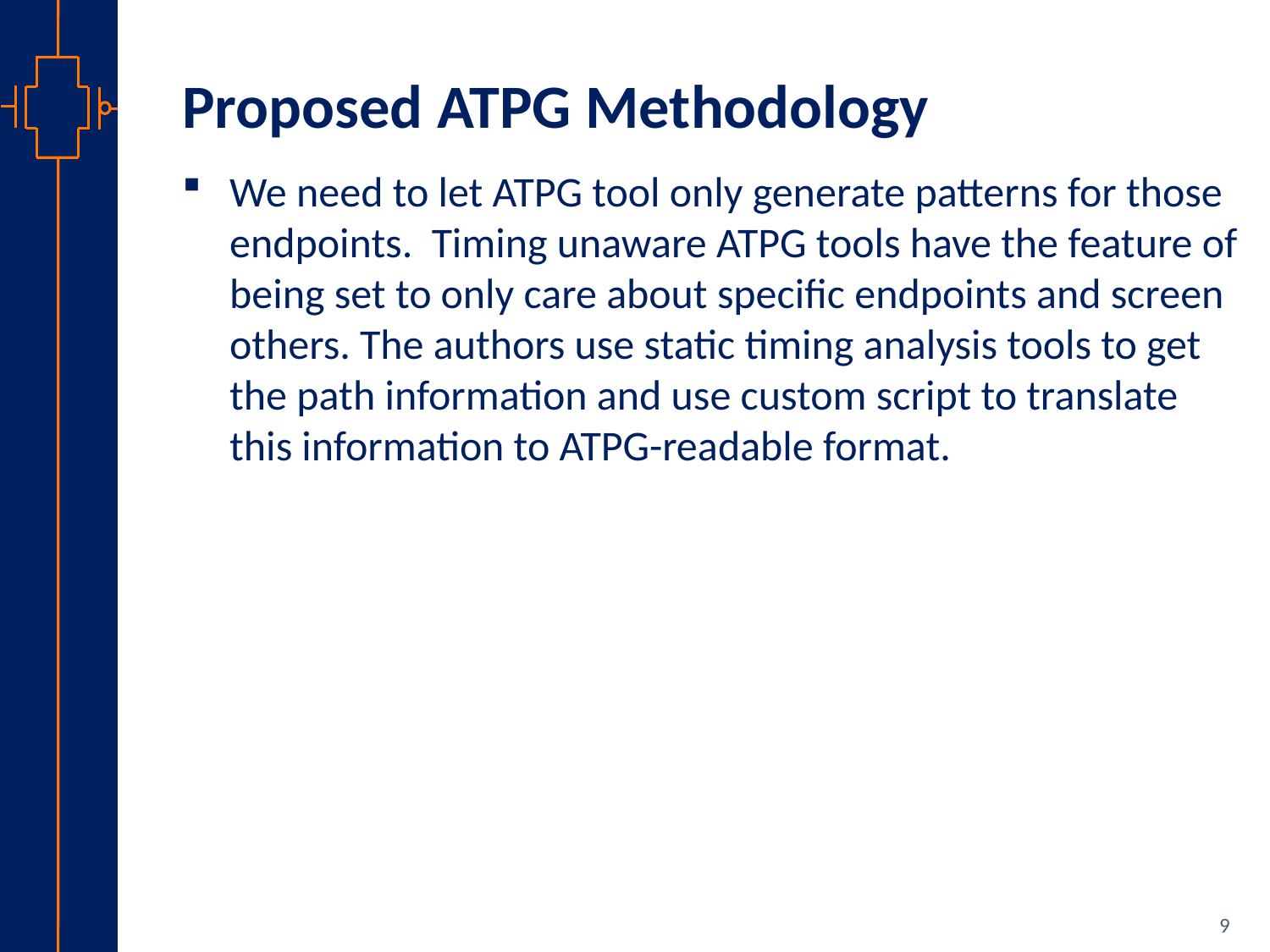

# Proposed ATPG Methodology
We need to let ATPG tool only generate patterns for those endpoints.  Timing unaware ATPG tools have the feature of being set to only care about specific endpoints and screen others. The authors use static timing analysis tools to get the path information and use custom script to translate this information to ATPG-readable format.

9